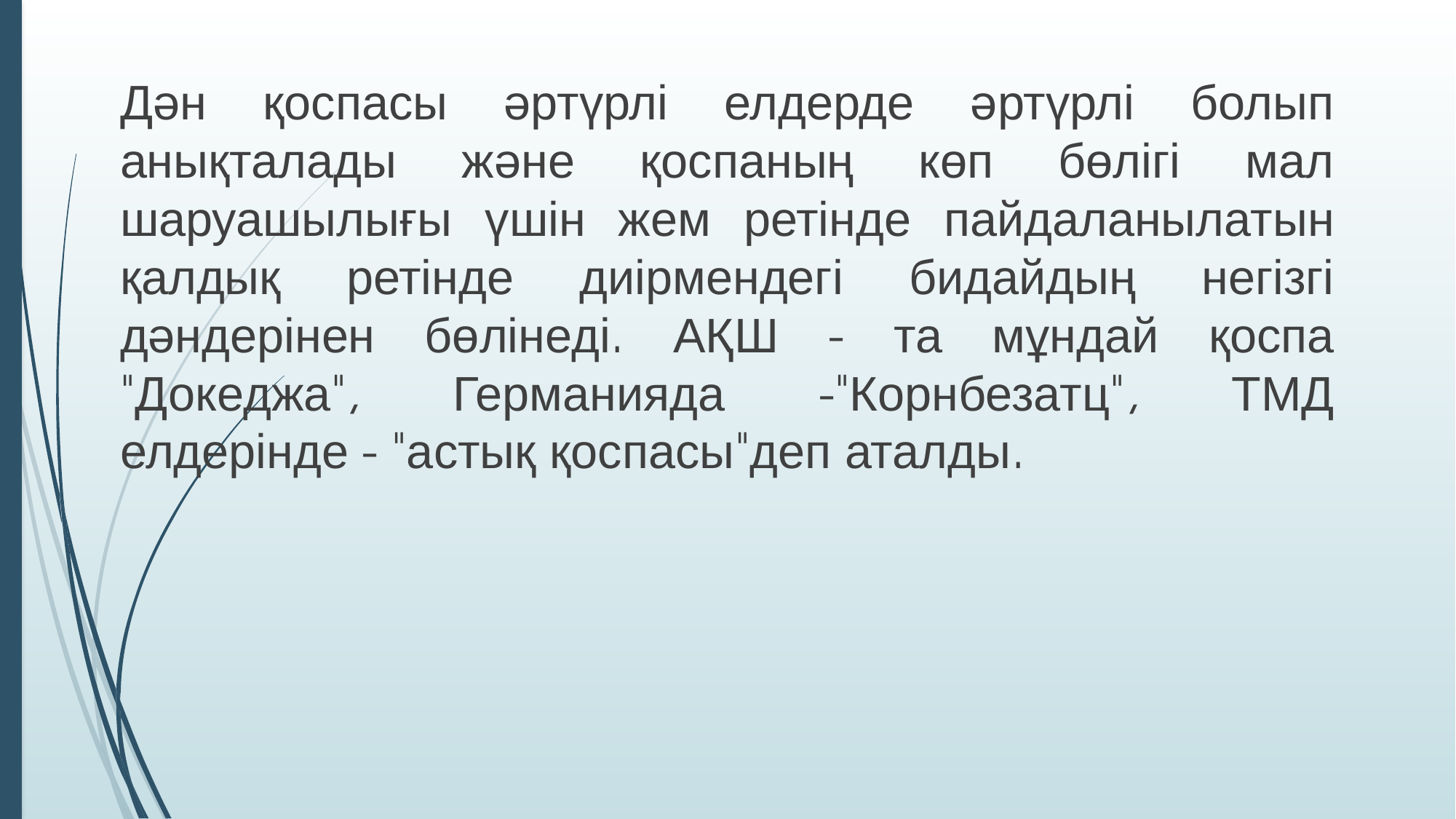

Дән қоспасы әртүрлі елдерде әртүрлі болып анықталады және қоспаның көп бөлігі мал шаруашылығы үшін жем ретінде пайдаланылатын қалдық ретінде диірмендегі бидайдың негізгі дәндерінен бөлінеді. АҚШ - та мұндай қоспа "Докеджа", Германияда -"Корнбезатц", ТМД елдерінде - "астық қоспасы"деп аталды.